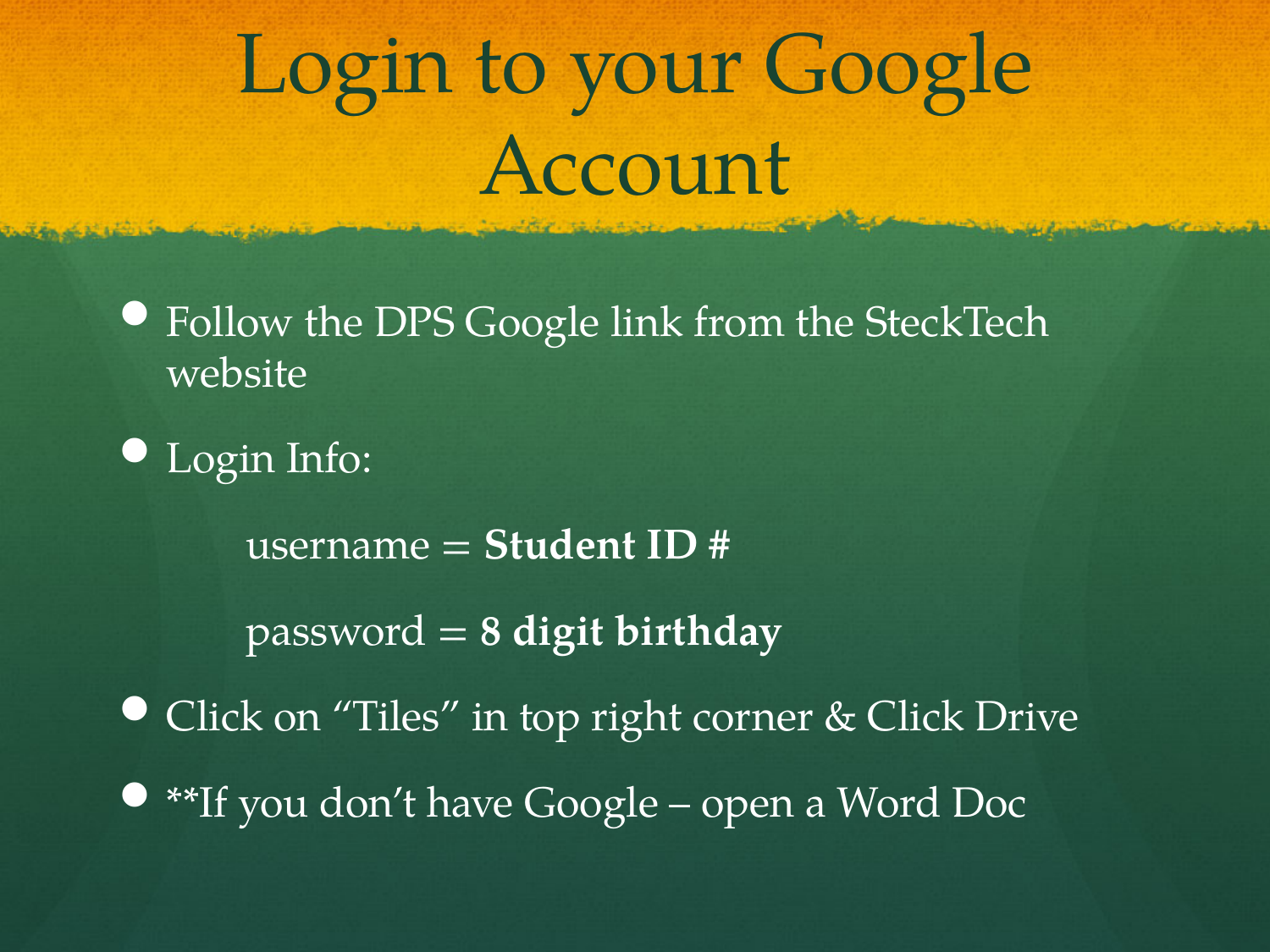

# Login to your Google Account
Follow the DPS Google link from the SteckTech website
Login Info:
	username = Student ID #
	password = 8 digit birthday
Click on “Tiles” in top right corner & Click Drive
**If you don’t have Google – open a Word Doc